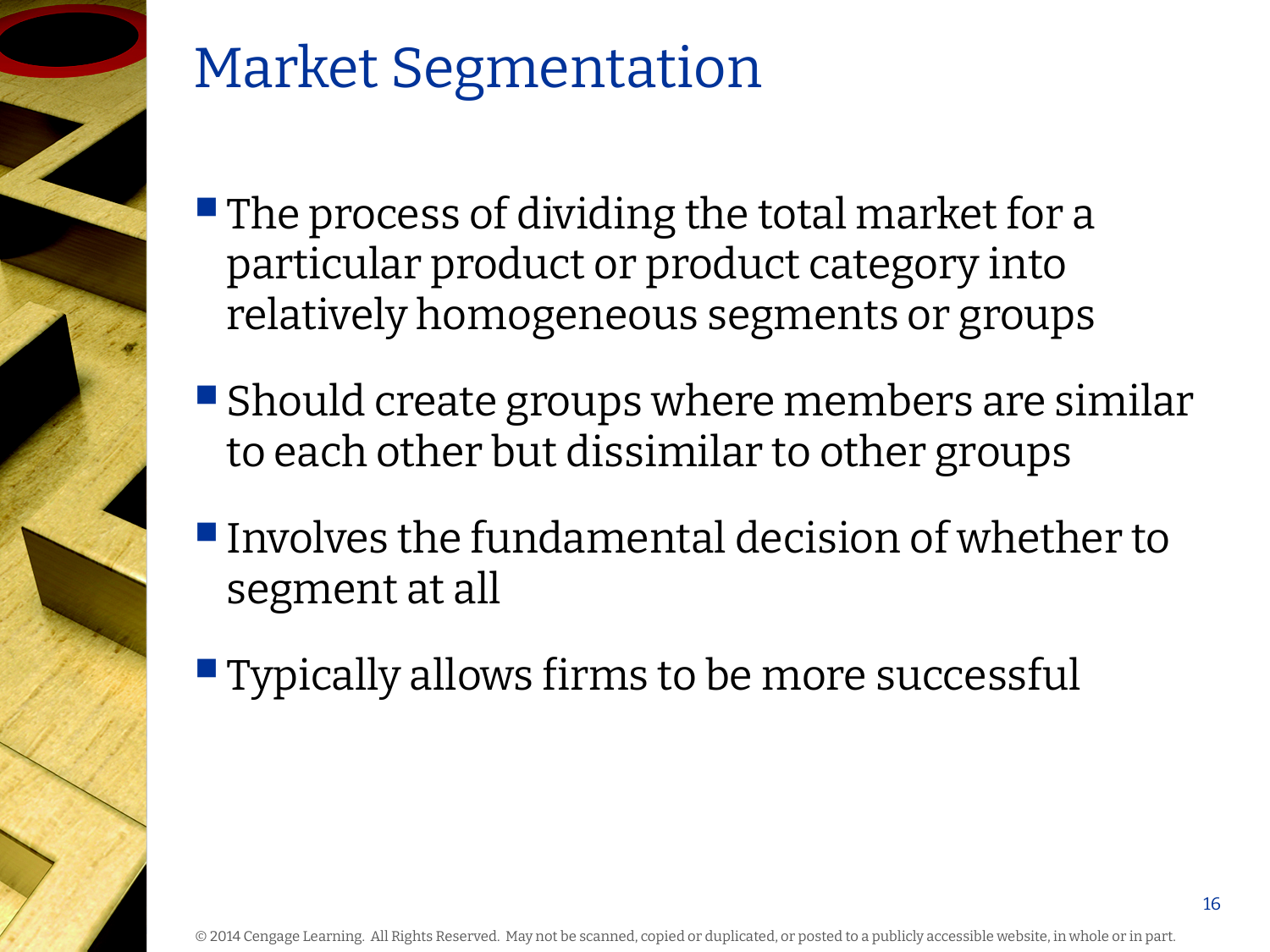

# Market Segmentation
The process of dividing the total market for a particular product or product category into relatively homogeneous segments or groups
Should create groups where members are similar to each other but dissimilar to other groups
Involves the fundamental decision of whether to segment at all
Typically allows firms to be more successful
16